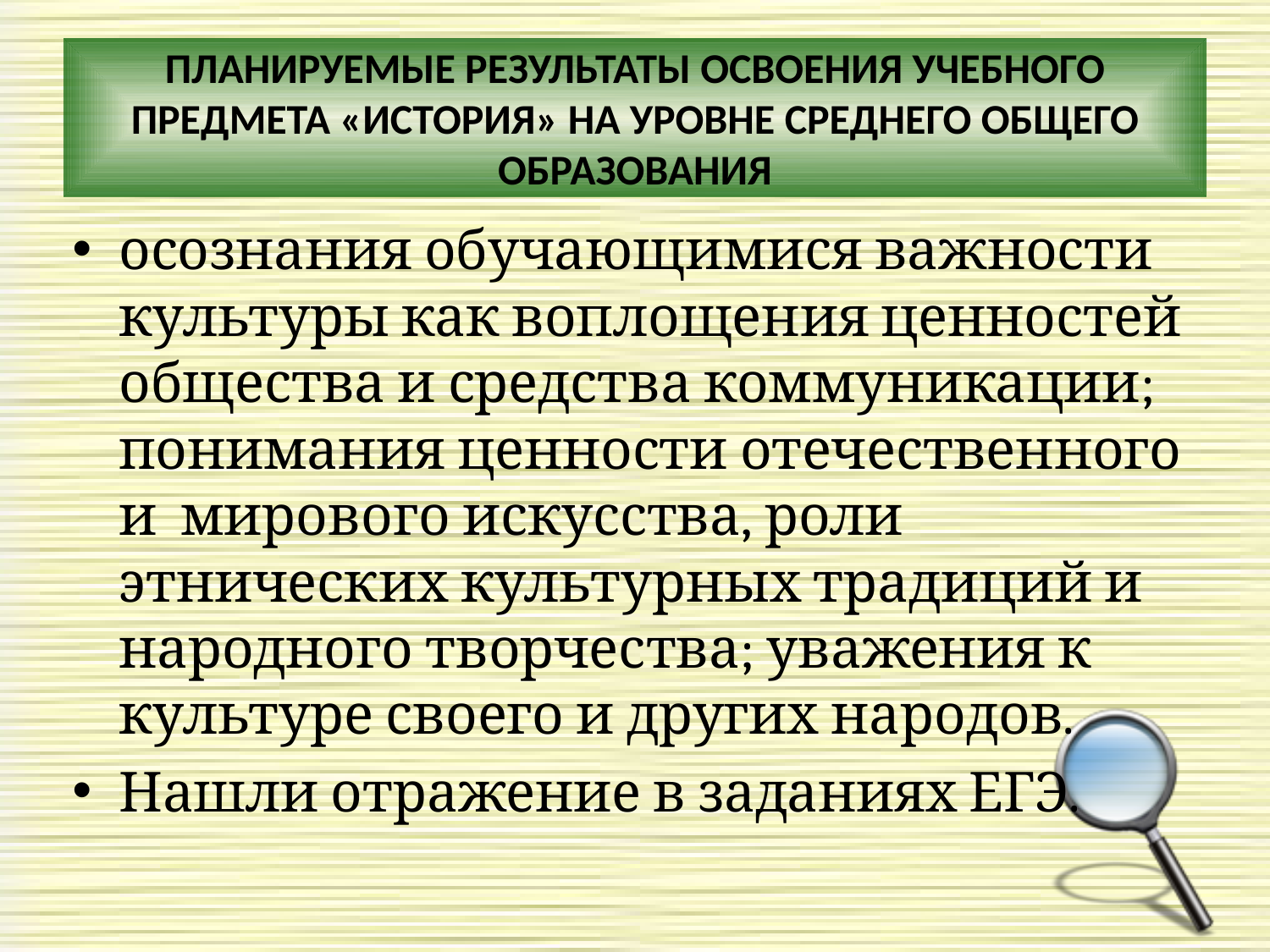

# ПЛАНИРУЕМЫЕ РЕЗУЛЬТАТЫ ОСВОЕНИЯ УЧЕБНОГО ПРЕДМЕТА «ИСТОРИЯ» НА УРОВНЕ СРЕДНЕГО ОБЩЕГО ОБРАЗОВАНИЯ
осознания обучающимися важности культуры как воплощения ценностей общества и средства коммуникации; понимания ценности отечественного и  мирового искусства, роли этнических культурных традиций и народного творчества; уважения к  культуре своего и других народов.
Нашли отражение в заданиях ЕГЭ.